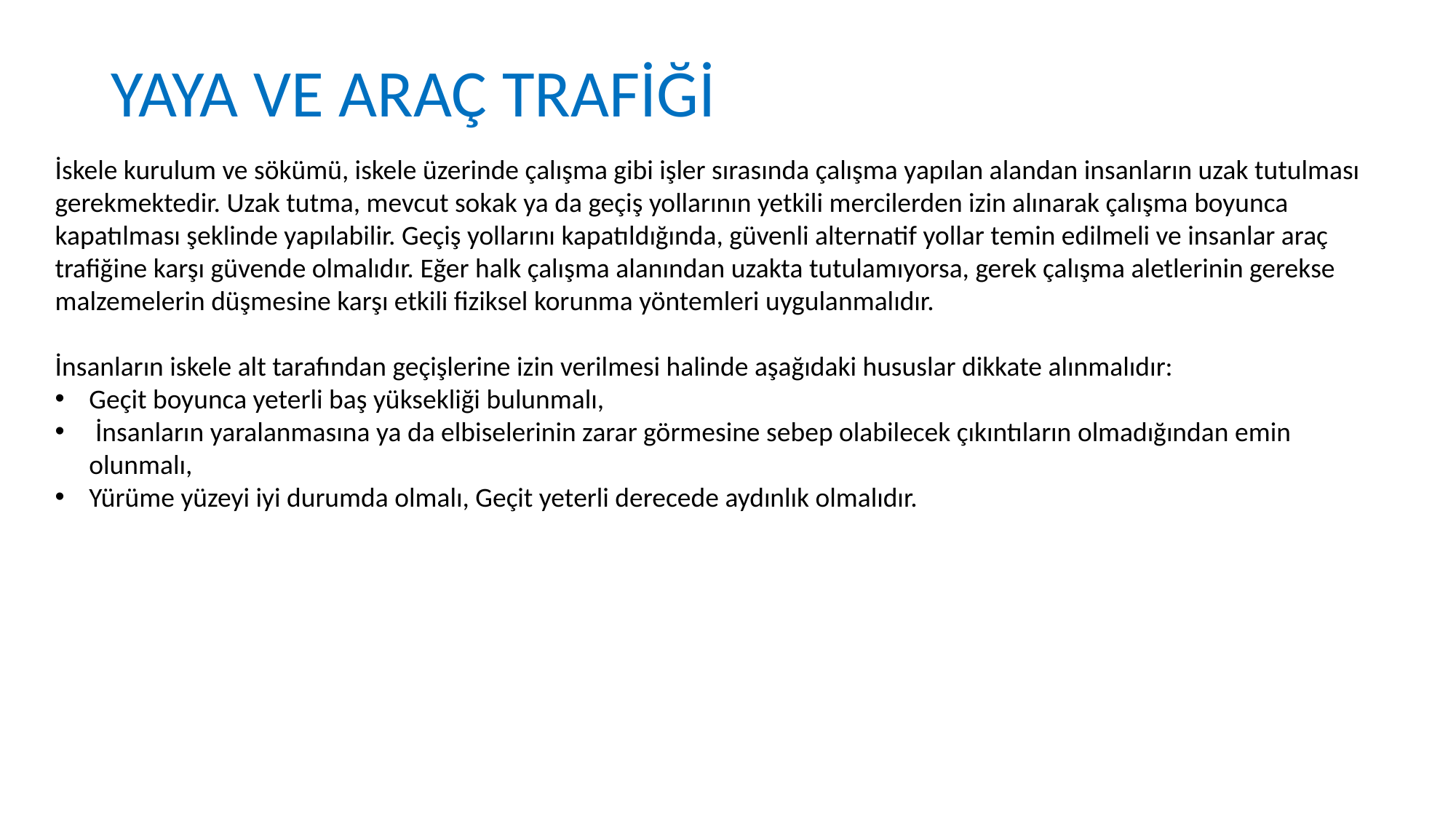

# YAYA VE ARAÇ TRAFİĞİ
İskele kurulum ve sökümü, iskele üzerinde çalışma gibi işler sırasında çalışma yapılan alandan insanların uzak tutulması gerekmektedir. Uzak tutma, mevcut sokak ya da geçiş yollarının yetkili mercilerden izin alınarak çalışma boyunca kapatılması şeklinde yapılabilir. Geçiş yollarını kapatıldığında, güvenli alternatif yollar temin edilmeli ve insanlar araç trafiğine karşı güvende olmalıdır. Eğer halk çalışma alanından uzakta tutulamıyorsa, gerek çalışma aletlerinin gerekse malzemelerin düşmesine karşı etkili fiziksel korunma yöntemleri uygulanmalıdır.

İnsanların iskele alt tarafından geçişlerine izin verilmesi halinde aşağıdaki hususlar dikkate alınmalıdır:
Geçit boyunca yeterli baş yüksekliği bulunmalı,
 İnsanların yaralanmasına ya da elbiselerinin zarar görmesine sebep olabilecek çıkıntıların olmadığından emin olunmalı,
Yürüme yüzeyi iyi durumda olmalı, Geçit yeterli derecede aydınlık olmalıdır.